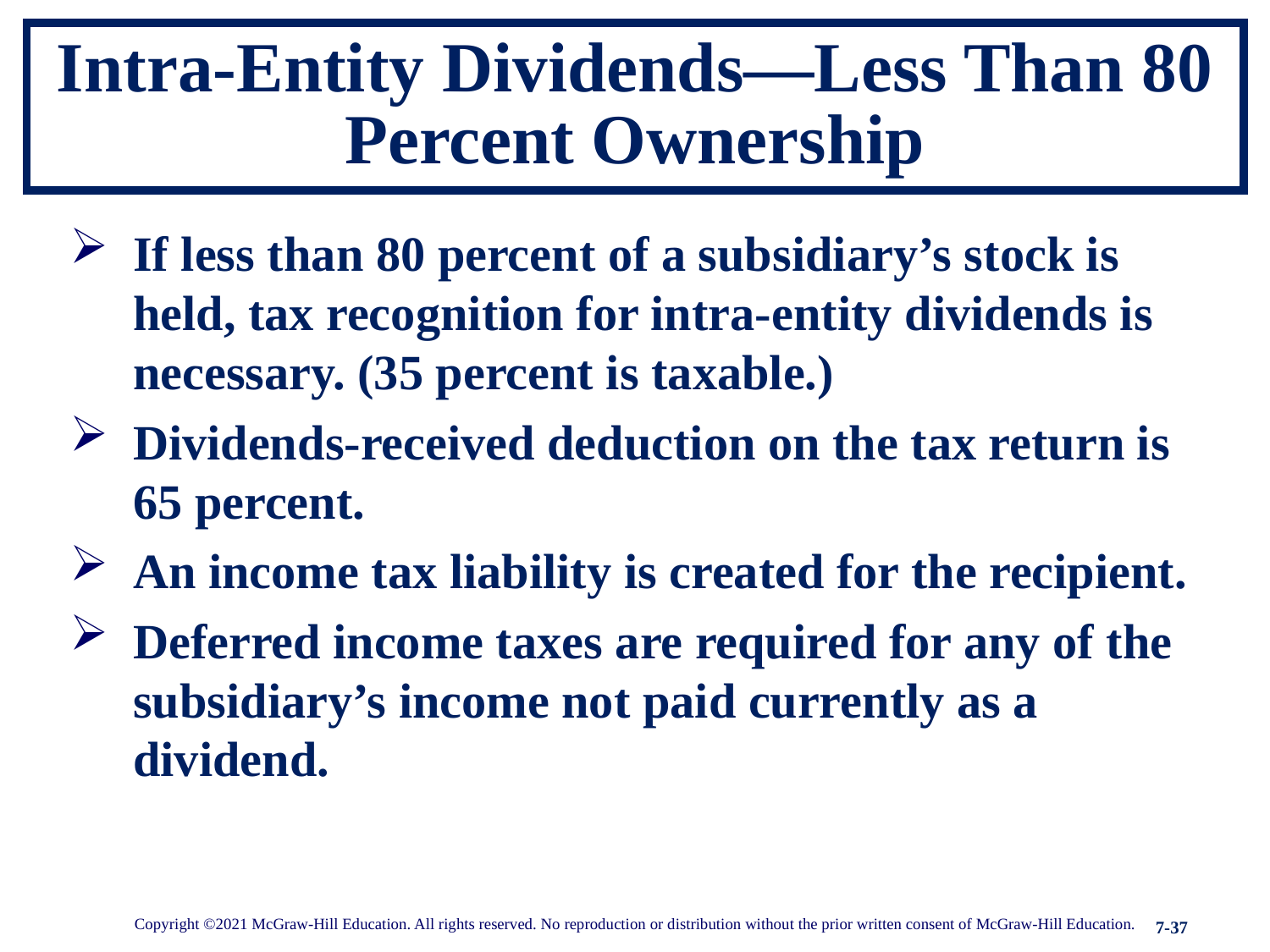

# Intra-Entity Dividends—Less Than 80 Percent Ownership
If less than 80 percent of a subsidiary’s stock is held, tax recognition for intra-entity dividends is necessary. (35 percent is taxable.)
Dividends-received deduction on the tax return is 65 percent.
An income tax liability is created for the recipient.
Deferred income taxes are required for any of the subsidiary’s income not paid currently as a dividend.
Copyright ©2021 McGraw-Hill Education. All rights reserved. No reproduction or distribution without the prior written consent of McGraw-Hill Education.
7-37